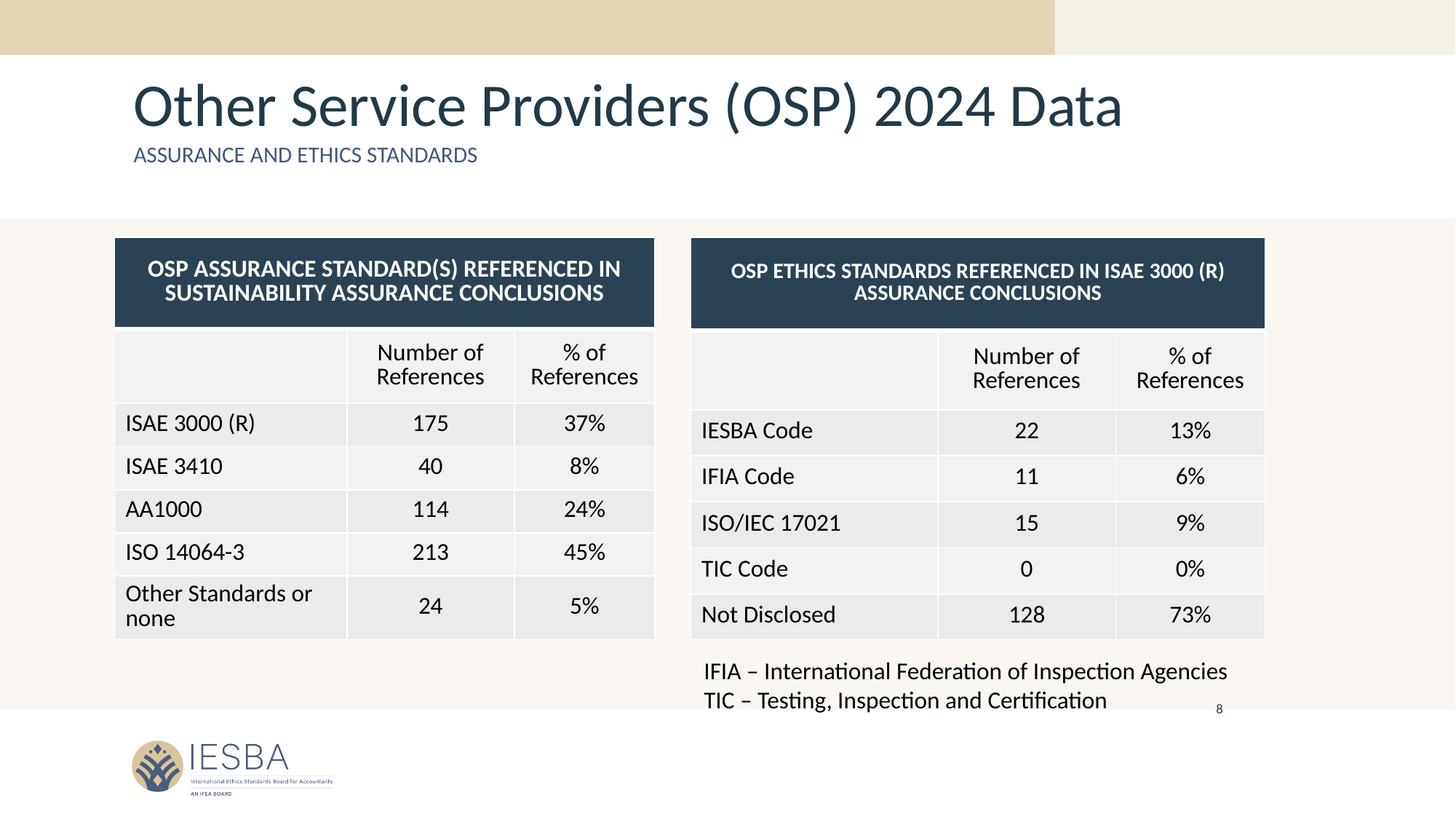

# Other Service Providers (OSP) 2024 Data
Assurance and Ethics Standards
| OSP ASSURANCE STANDARD(S) REFERENCED IN SUSTAINABILITY ASSURANCE CONCLUSIONS |  |  |
| --- | --- | --- |
|  | Number of References | % of References |
| ISAE 3000 (R) | 175 | 37% |
| ISAE 3410 | 40 | 8% |
| AA1000 | 114 | 24% |
| ISO 14064-3 | 213 | 45% |
| Other Standards or none | 24 | 5% |
| OSP ETHICS STANDARDS REFERENCED IN ISAE 3000 (R) ASSURANCE CONCLUSIONS |  |  |
| --- | --- | --- |
|  | Number of References | % of References |
| IESBA Code | 22 | 13% |
| IFIA Code | 11 | 6% |
| ISO/IEC 17021 | 15 | 9% |
| TIC Code | 0 | 0% |
| Not Disclosed | 128 | 73% |
IFIA – International Federation of Inspection Agencies
TIC – Testing, Inspection and Certification
8